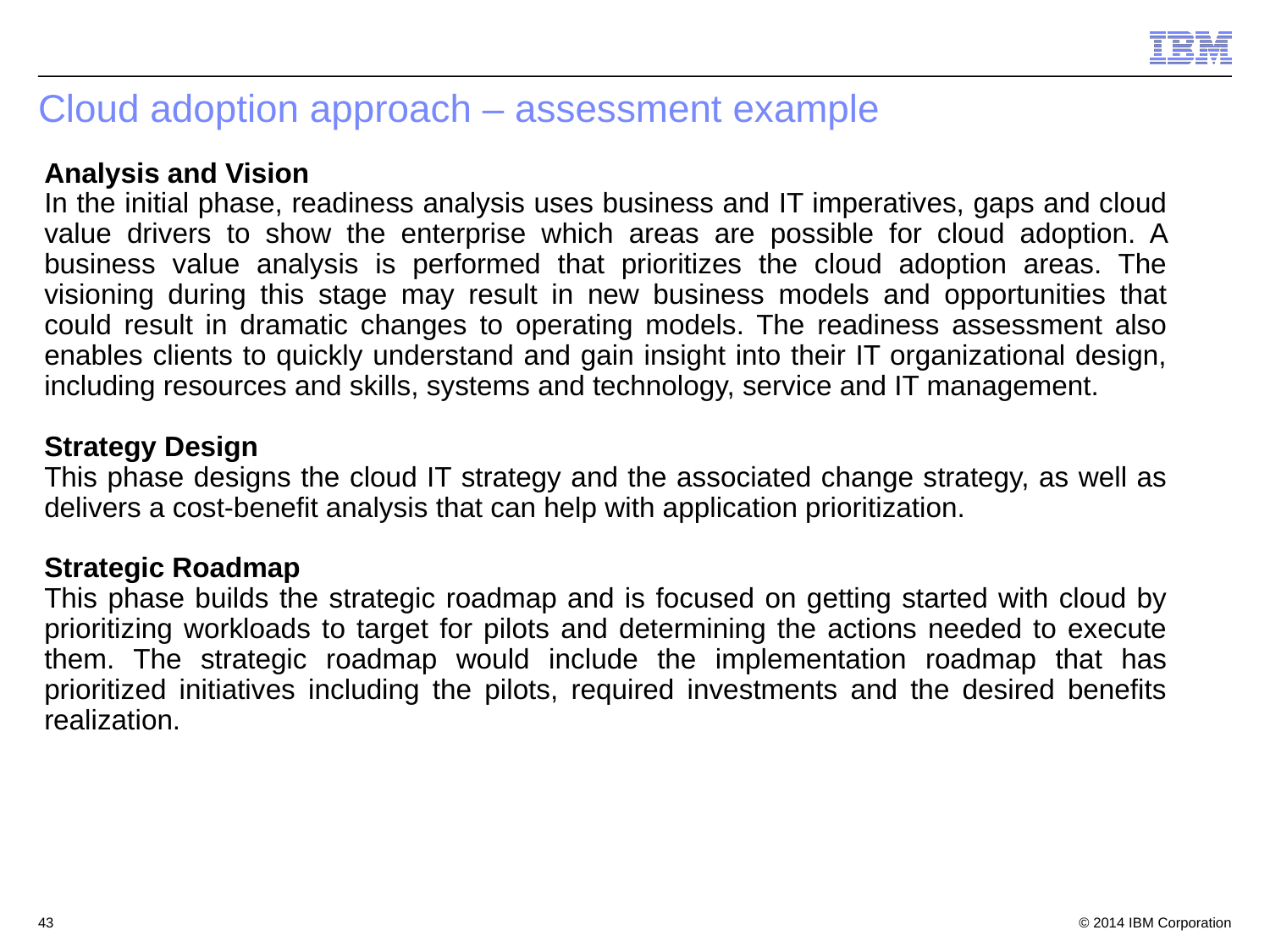

# Cloud adoption approach – assessment example
Analysis and Vision
In the initial phase, readiness analysis uses business and IT imperatives, gaps and cloud value drivers to show the enterprise which areas are possible for cloud adoption. A business value analysis is performed that prioritizes the cloud adoption areas. The visioning during this stage may result in new business models and opportunities that could result in dramatic changes to operating models. The readiness assessment also enables clients to quickly understand and gain insight into their IT organizational design, including resources and skills, systems and technology, service and IT management.

Strategy Design
This phase designs the cloud IT strategy and the associated change strategy, as well as delivers a cost-benefit analysis that can help with application prioritization.

Strategic Roadmap
This phase builds the strategic roadmap and is focused on getting started with cloud by prioritizing workloads to target for pilots and determining the actions needed to execute them. The strategic roadmap would include the implementation roadmap that has prioritized initiatives including the pilots, required investments and the desired benefits realization.
43